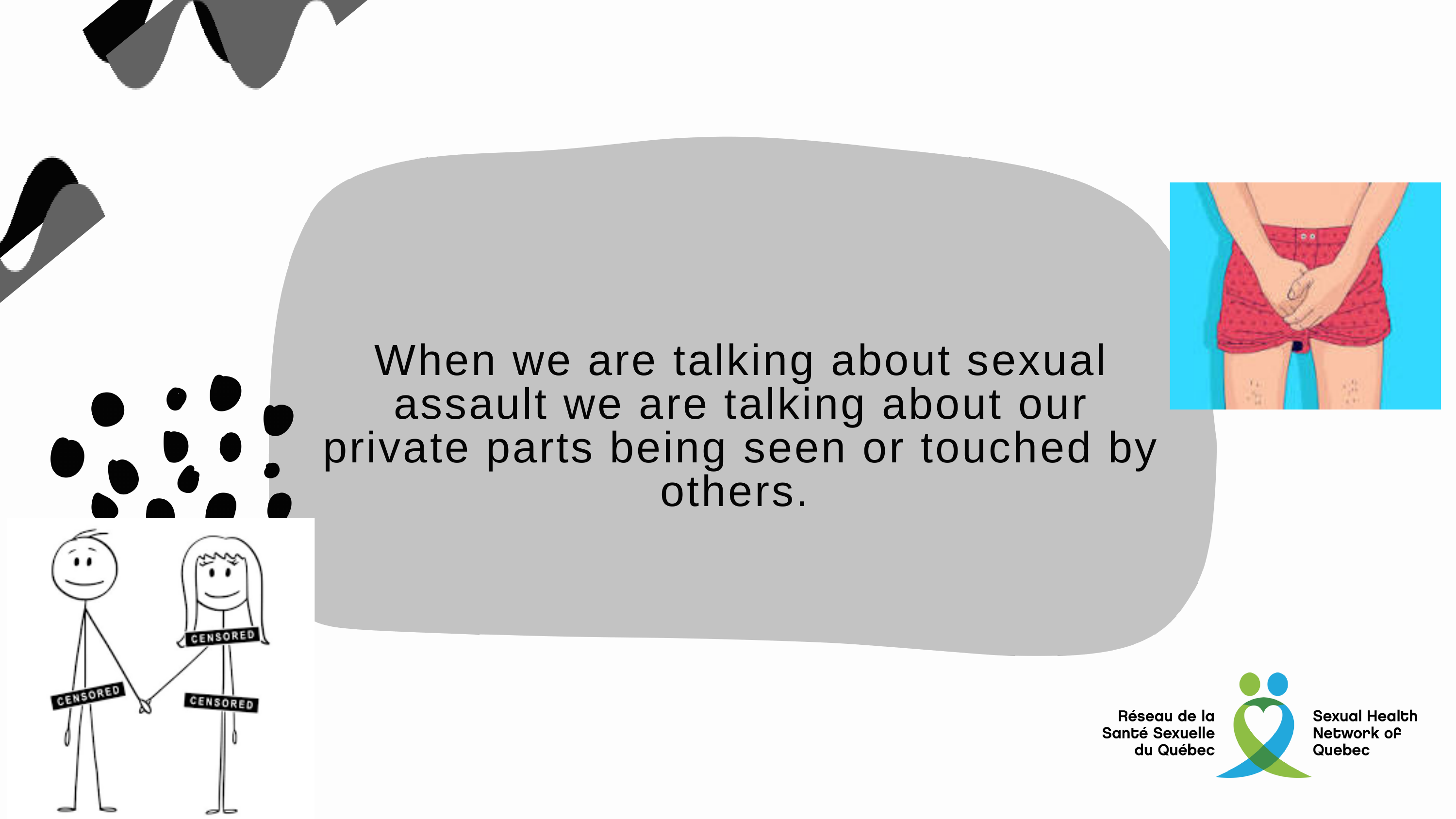

When we are talking about sexual assault we are talking about our private parts being seen or touched by others.